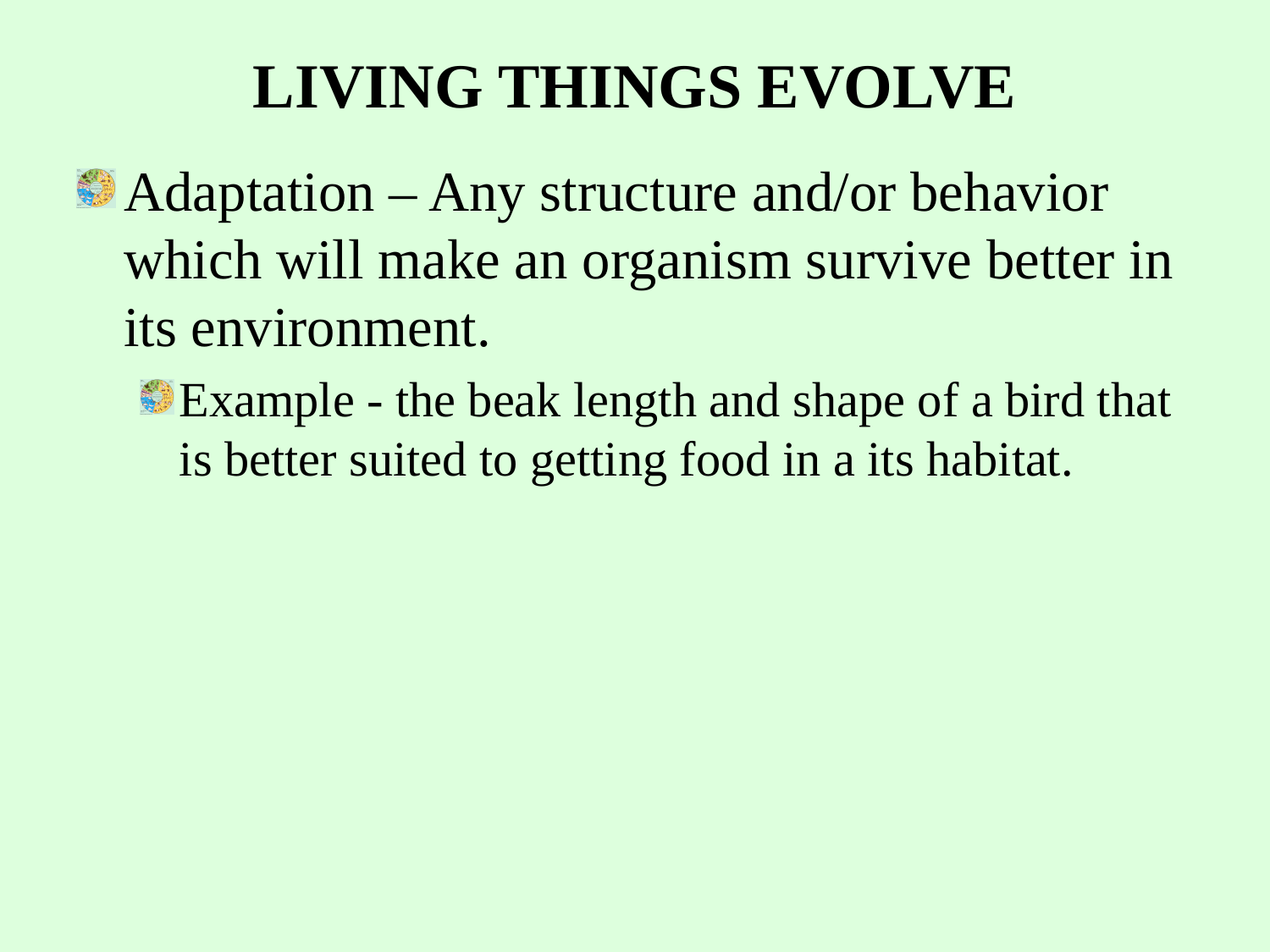

# LIVING THINGS EVOLVE
Adaptation – Any structure and/or behavior which will make an organism survive better in its environment.
Example - the beak length and shape of a bird that is better suited to getting food in a its habitat.